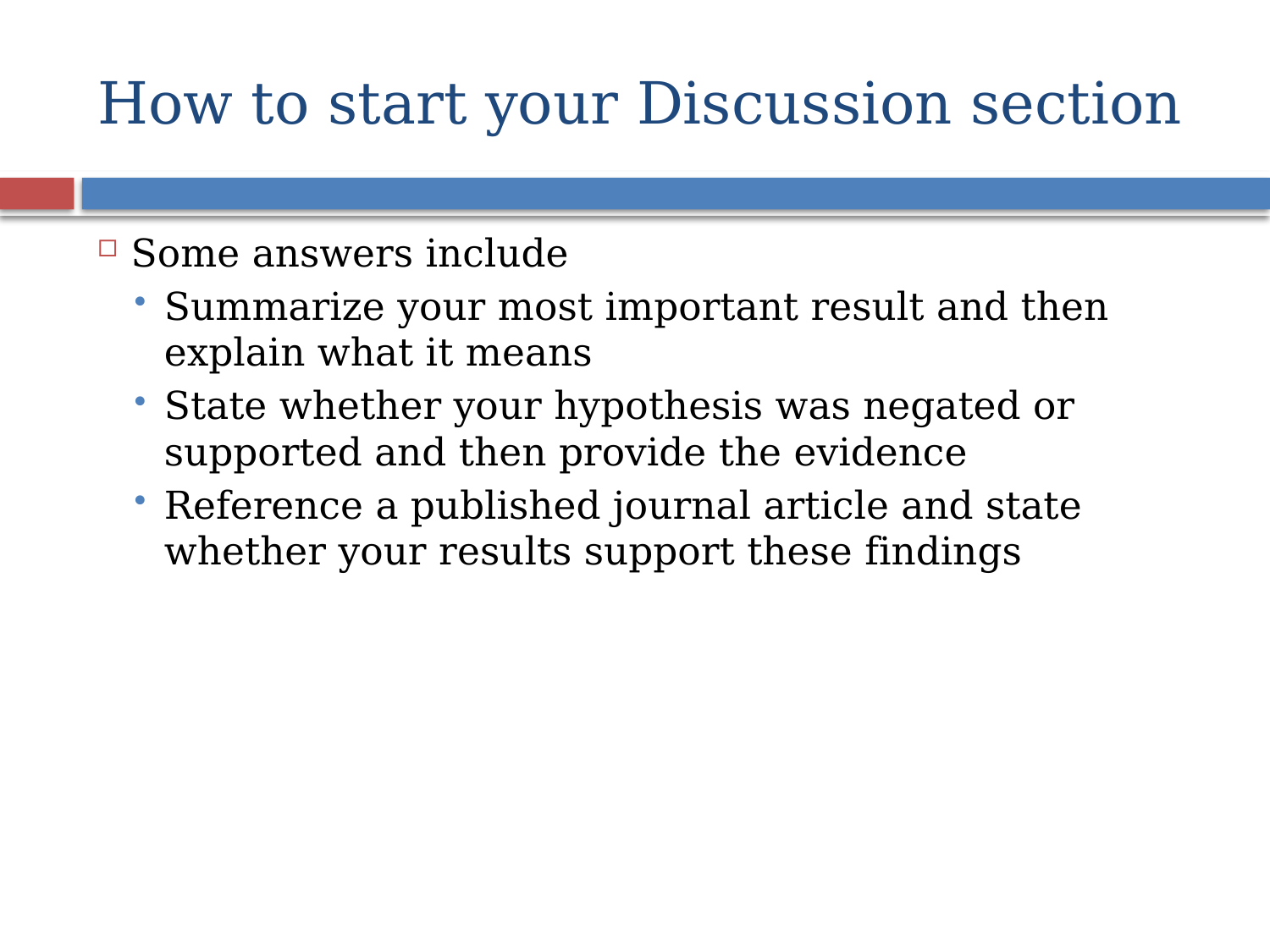

# How to start your Discussion section
Some answers include
Summarize your most important result and then explain what it means
State whether your hypothesis was negated or supported and then provide the evidence
Reference a published journal article and state whether your results support these findings